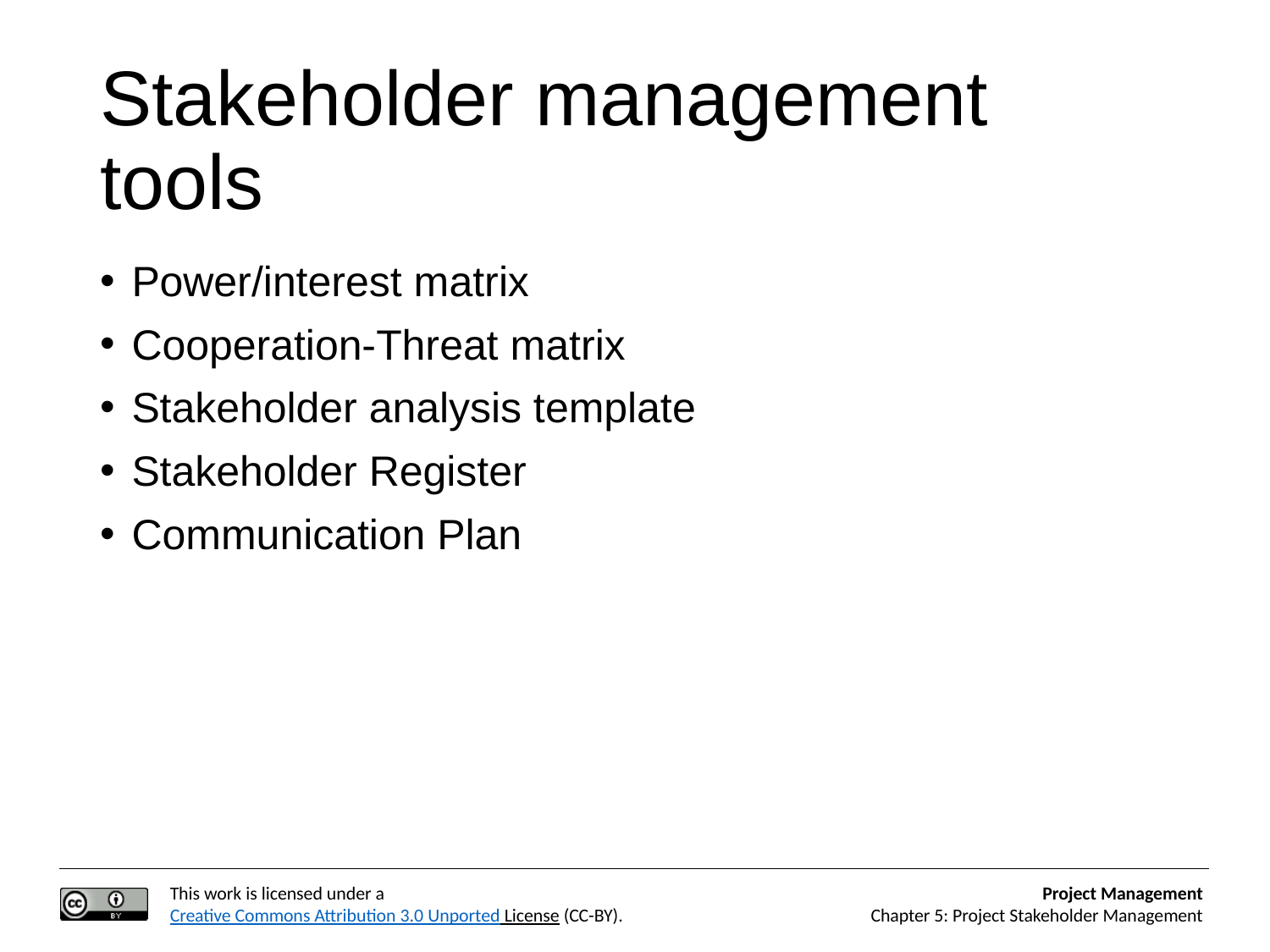

# Stakeholder management tools
Power/interest matrix
Cooperation-Threat matrix
Stakeholder analysis template
Stakeholder Register
Communication Plan